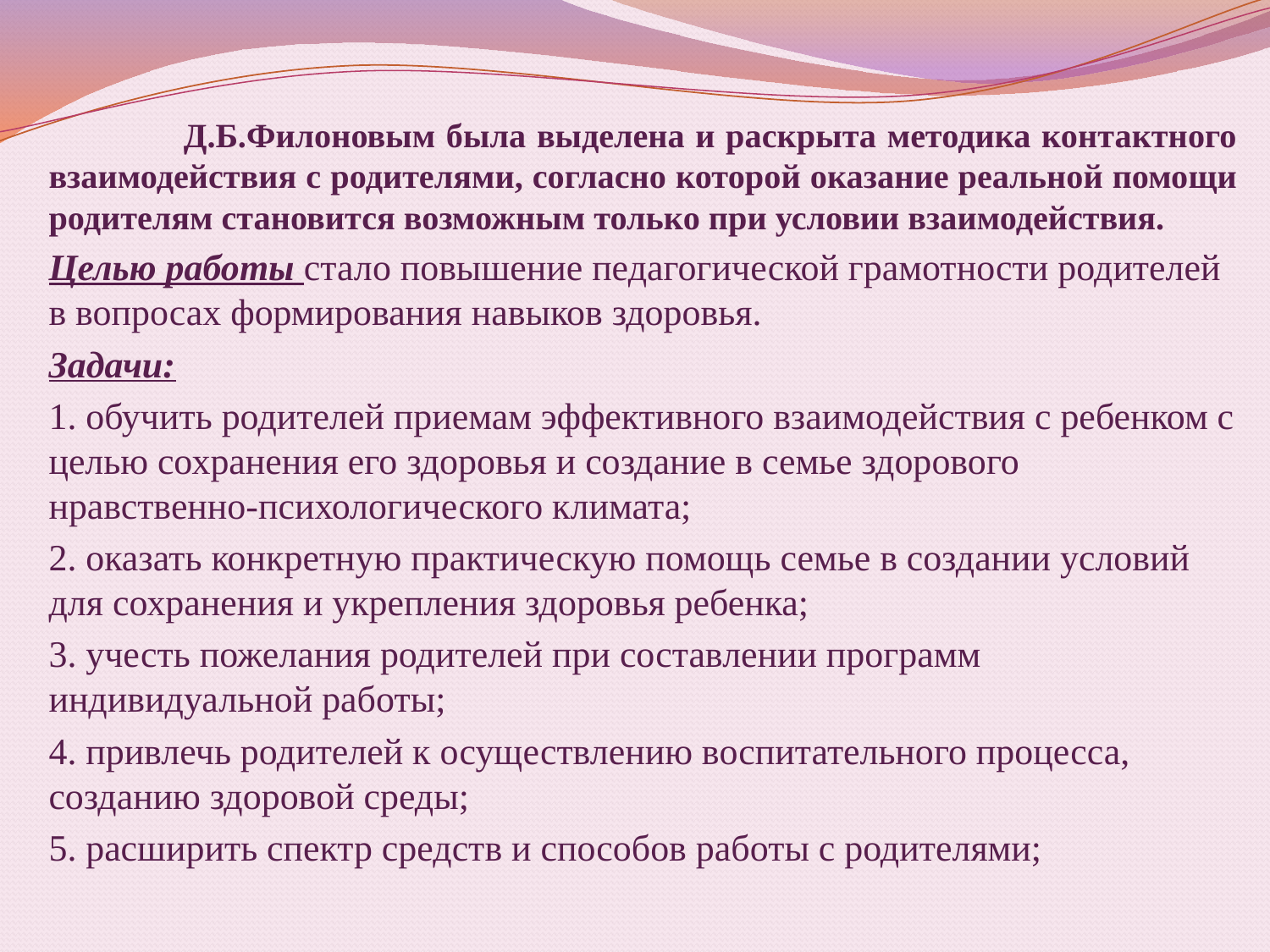

Д.Б.Филоновым была выделена и раскрыта методика контактного взаимодействия с родителями, согласно которой оказание реальной помощи родителям становится возможным только при условии взаимодействия.
		Целью работы стало повышение педагогической грамотности родителей в вопросах формирования навыков здоровья.
		Задачи:
	1. обучить родителей приемам эффективного взаимодействия с ребенком с целью сохранения его здоровья и создание в семье здорового нравственно-психологического климата;
	2. оказать конкретную практическую помощь семье в создании условий для сохранения и укрепления здоровья ребенка;
	3. учесть пожелания родителей при составлении программ индивидуальной работы;
	4. привлечь родителей к осуществлению воспитательного процесса, созданию здоровой среды;
	5. расширить спектр средств и способов работы с родителями;